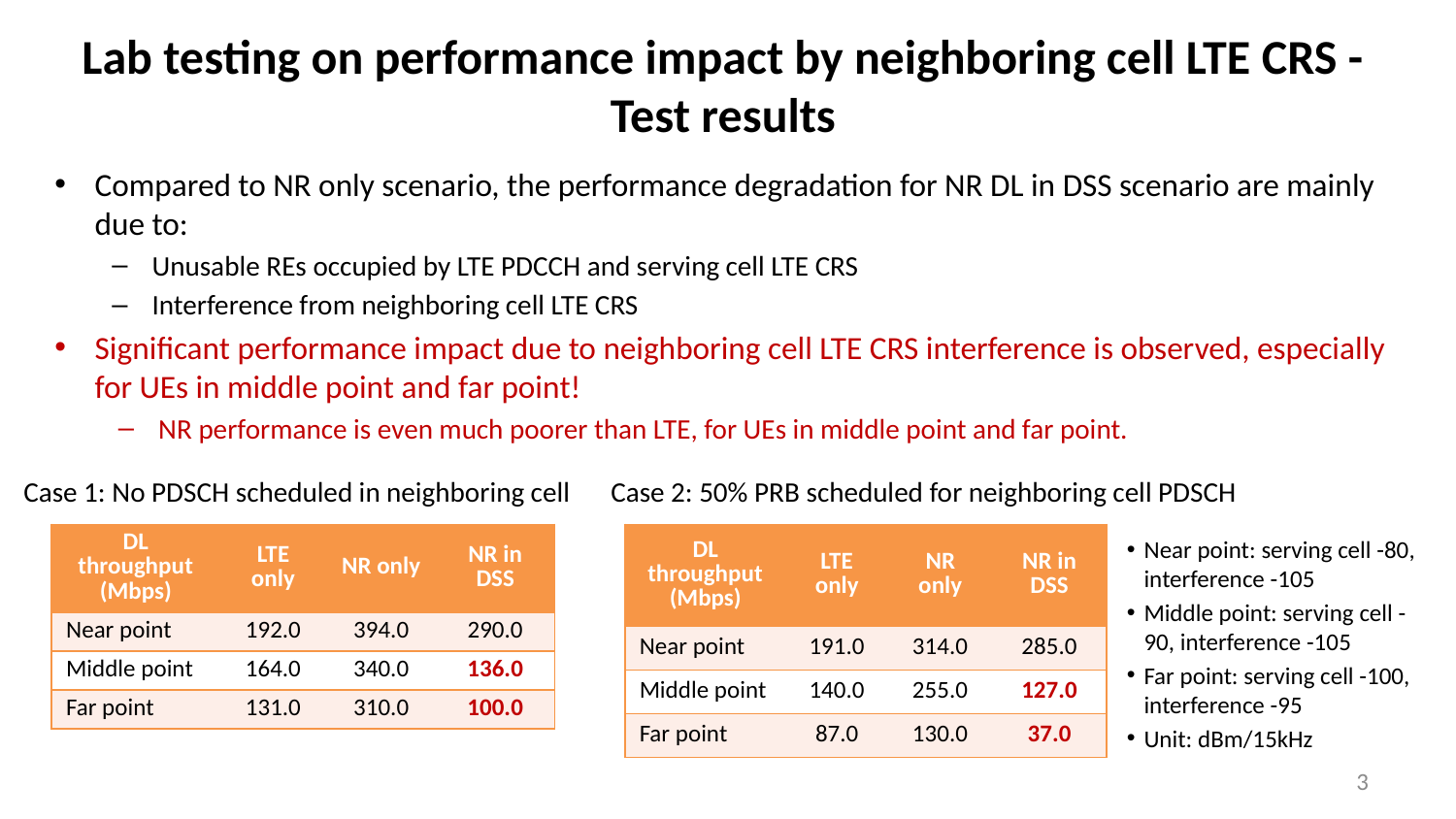

# Lab testing on performance impact by neighboring cell LTE CRS - Test results
Compared to NR only scenario, the performance degradation for NR DL in DSS scenario are mainly due to:
Unusable REs occupied by LTE PDCCH and serving cell LTE CRS
Interference from neighboring cell LTE CRS
Significant performance impact due to neighboring cell LTE CRS interference is observed, especially for UEs in middle point and far point!
NR performance is even much poorer than LTE, for UEs in middle point and far point.
Case 2: 50% PRB scheduled for neighboring cell PDSCH
Case 1: No PDSCH scheduled in neighboring cell
| DL throughput (Mbps) | LTE only | NR only | NR in DSS |
| --- | --- | --- | --- |
| Near point | 191.0 | 314.0 | 285.0 |
| Middle point | 140.0 | 255.0 | 127.0 |
| Far point | 87.0 | 130.0 | 37.0 |
| DL throughput (Mbps) | LTE only | NR only | NR in DSS |
| --- | --- | --- | --- |
| Near point | 192.0 | 394.0 | 290.0 |
| Middle point | 164.0 | 340.0 | 136.0 |
| Far point | 131.0 | 310.0 | 100.0 |
Near point: serving cell -80, interference -105
Middle point: serving cell -90, interference -105
Far point: serving cell -100, interference -95
Unit: dBm/15kHz
3